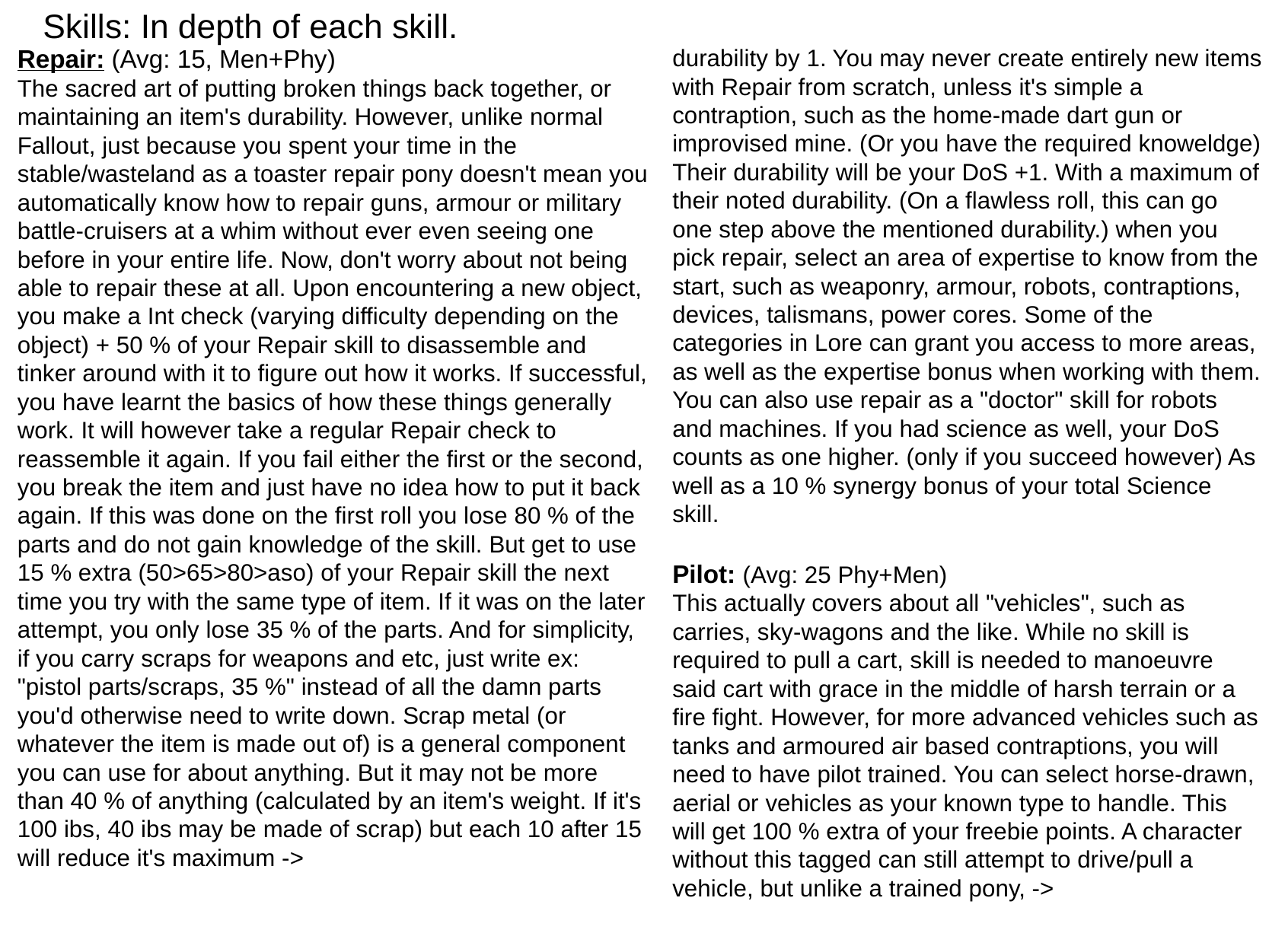

# Skills: In depth of each skill.
Repair: (Avg: 15, Men+Phy)
The sacred art of putting broken things back together, or maintaining an item's durability. However, unlike normal Fallout, just because you spent your time in the stable/wasteland as a toaster repair pony doesn't mean you automatically know how to repair guns, armour or military battle-cruisers at a whim without ever even seeing one before in your entire life. Now, don't worry about not being able to repair these at all. Upon encountering a new object, you make a Int check (varying difficulty depending on the object) + 50 % of your Repair skill to disassemble and tinker around with it to figure out how it works. If successful, you have learnt the basics of how these things generally work. It will however take a regular Repair check to reassemble it again. If you fail either the first or the second, you break the item and just have no idea how to put it back again. If this was done on the first roll you lose 80 % of the parts and do not gain knowledge of the skill. But get to use 15 % extra (50>65>80>aso) of your Repair skill the next time you try with the same type of item. If it was on the later attempt, you only lose 35 % of the parts. And for simplicity, if you carry scraps for weapons and etc, just write ex: "pistol parts/scraps, 35 %" instead of all the damn parts you'd otherwise need to write down. Scrap metal (or whatever the item is made out of) is a general component you can use for about anything. But it may not be more than 40 % of anything (calculated by an item's weight. If it's 100 ibs, 40 ibs may be made of scrap) but each 10 after 15 will reduce it's maximum ->

durability by 1. You may never create entirely new items with Repair from scratch, unless it's simple a contraption, such as the home-made dart gun or improvised mine. (Or you have the required knoweldge) Their durability will be your DoS +1. With a maximum of their noted durability. (On a flawless roll, this can go one step above the mentioned durability.) when you pick repair, select an area of expertise to know from the start, such as weaponry, armour, robots, contraptions, devices, talismans, power cores. Some of the categories in Lore can grant you access to more areas, as well as the expertise bonus when working with them. You can also use repair as a "doctor" skill for robots and machines. If you had science as well, your DoS counts as one higher. (only if you succeed however) As well as a 10 % synergy bonus of your total Science skill.

Pilot: (Avg: 25 Phy+Men)
This actually covers about all "vehicles", such as carries, sky-wagons and the like. While no skill is required to pull a cart, skill is needed to manoeuvre said cart with grace in the middle of harsh terrain or a fire fight. However, for more advanced vehicles such as tanks and armoured air based contraptions, you will need to have pilot trained. You can select horse-drawn, aerial or vehicles as your known type to handle. This will get 100 % extra of your freebie points. A character without this tagged can still attempt to drive/pull a vehicle, but unlike a trained pony, ->